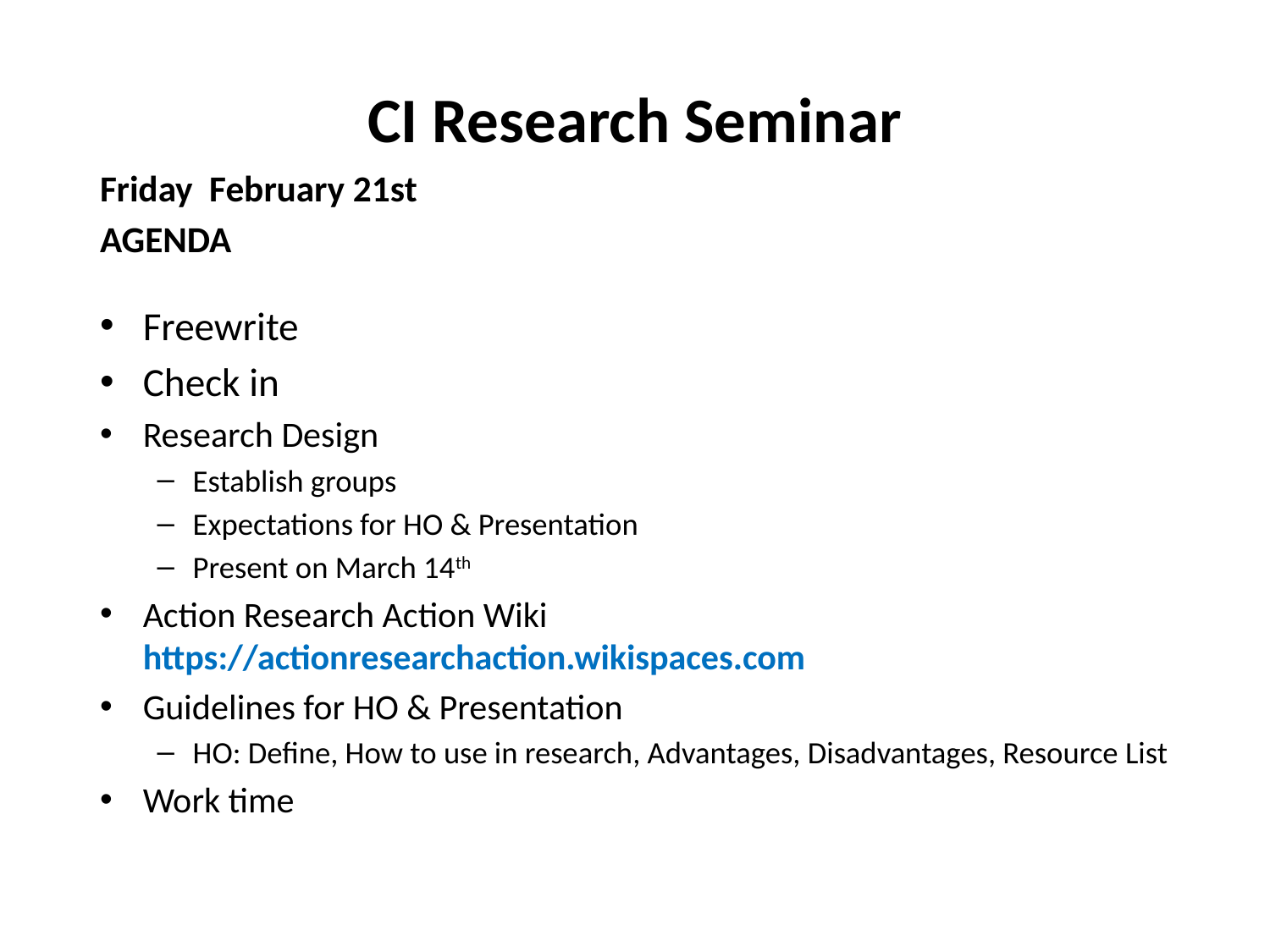

# CI Research Seminar
Friday  February 21st
AGENDA

Freewrite
Check in
Research Design
Establish groups
Expectations for HO & Presentation
Present on March 14th
Action Research Action Wiki
https://actionresearchaction.wikispaces.com
Guidelines for HO & Presentation
HO: Define, How to use in research, Advantages, Disadvantages, Resource List
Work time